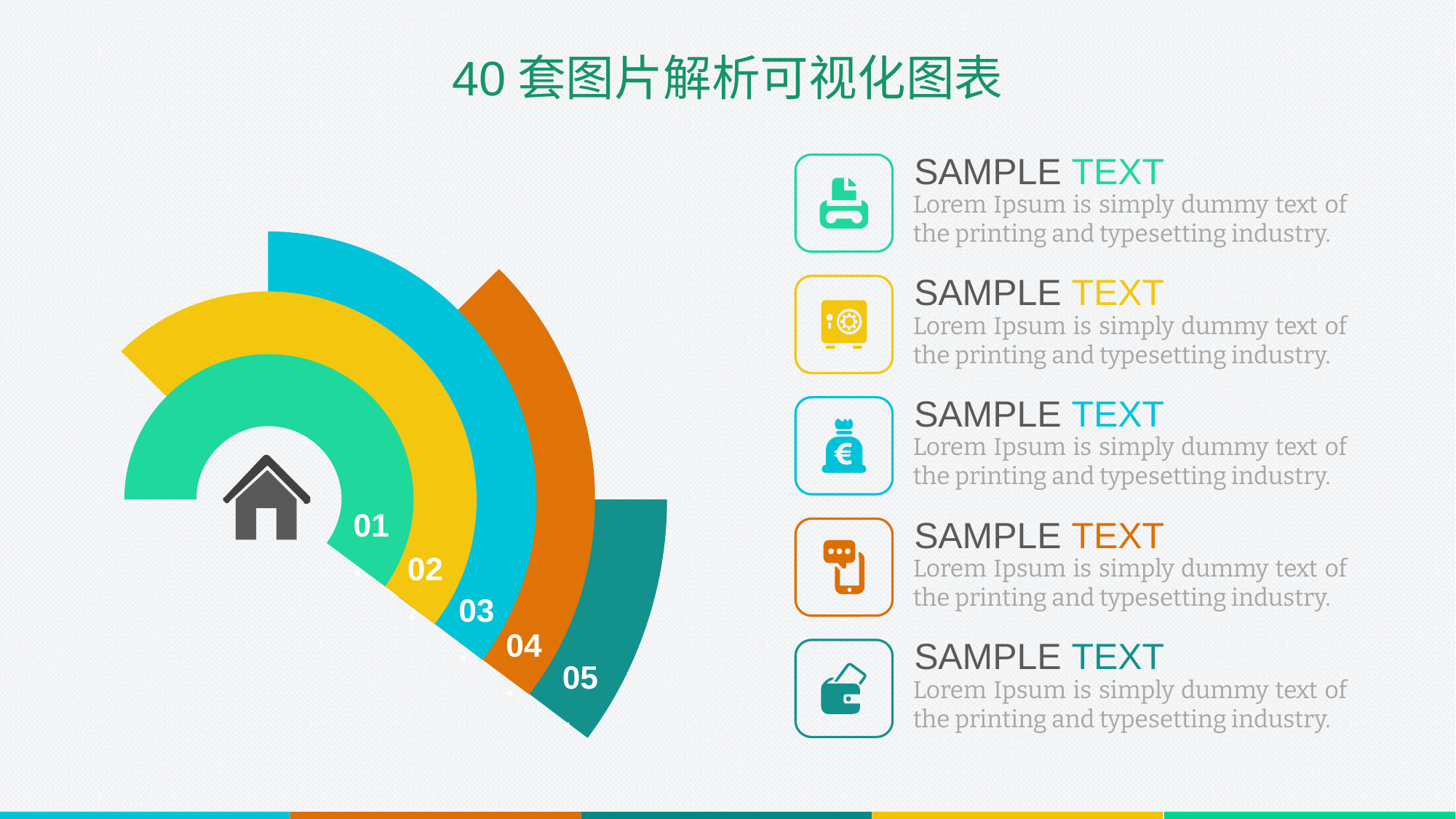

SAMPLE TEXT

Lorem Ipsum is simply dummy text of the printing and typesetting industry.

SAMPLE TEXT

Lorem Ipsum is simply dummy text of the printing and typesetting industry.

SAMPLE TEXT

Lorem Ipsum is simply dummy text of the printing and typesetting industry.

01.

SAMPLE TEXT

02.
Lorem Ipsum is simply dummy text of the printing and typesetting industry.
03.
04.
SAMPLE TEXT

05.

Lorem Ipsum is simply dummy text of the printing and typesetting industry.